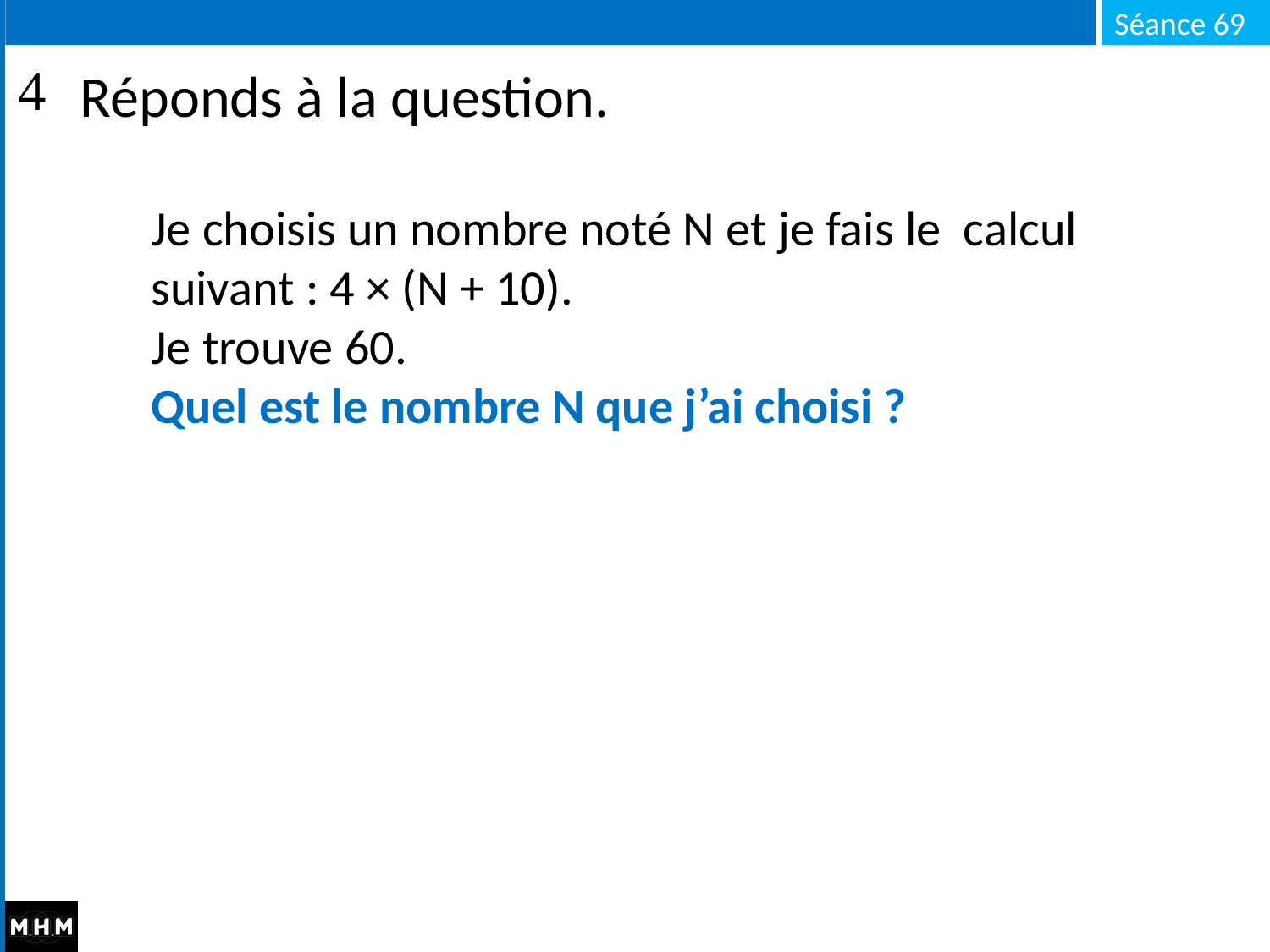

# Réponds à la question.
Je choisis un nombre noté N et je fais le  calcul suivant : 4 × (N + 10).
Je trouve 60.
Quel est le nombre N que j’ai choisi ?